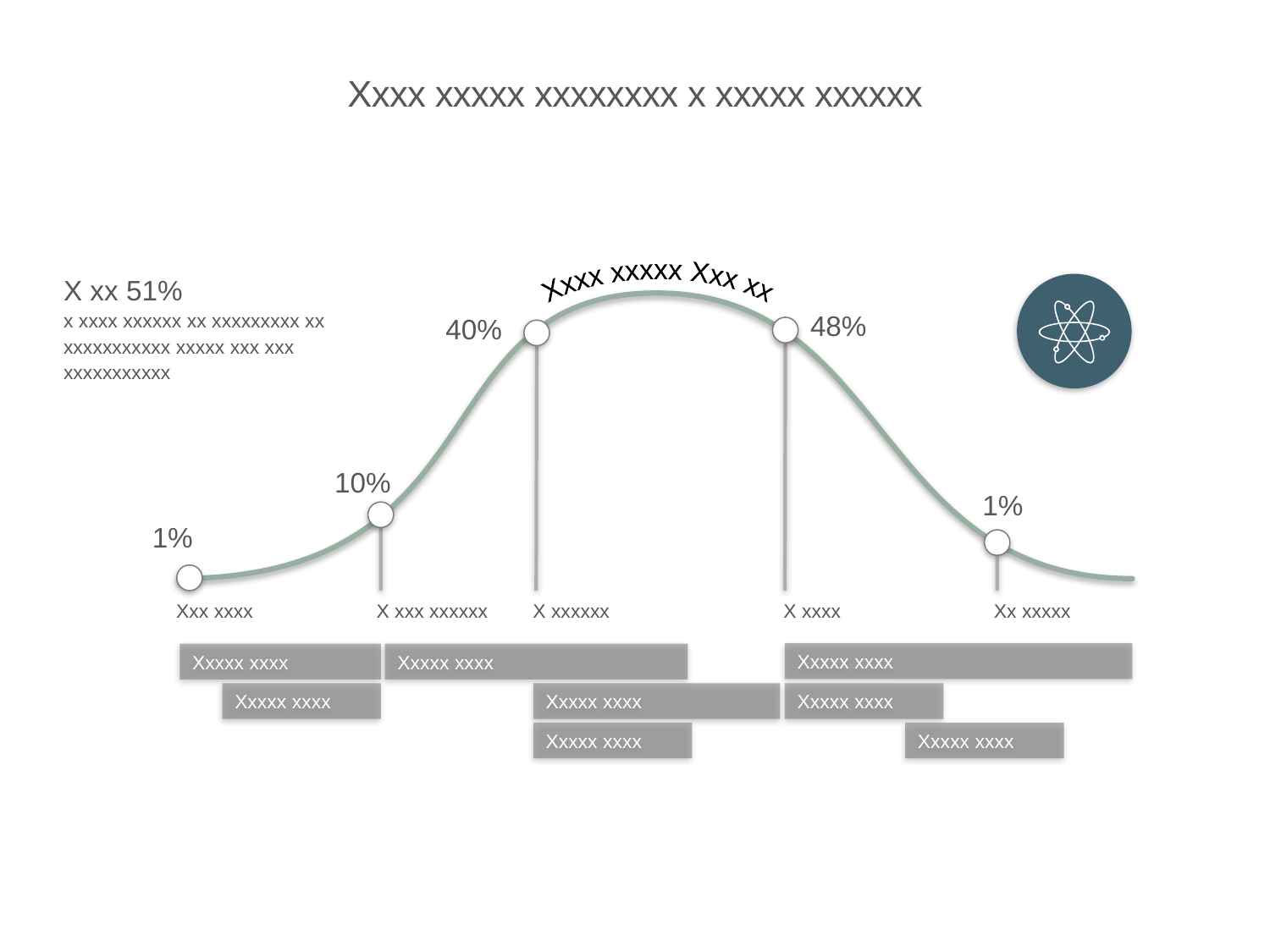

# Xxxx xxxxx xxxxxxxx x xxxxx xxxxxx
Xxxx xxxxx Xxx xx

X xx 51%
x xxxx xxxxxx xx xxxxxxxxx xx xxxxxxxxxxx xxxxx xxx xxx xxxxxxxxxxx

48%
40%

10%
1%

1%

Xxx xxxx
X xxx xxxxxx
X xxxxxx
X xxxx
Xx xxxxx
Xxxxx xxxx
Xxxxx xxxx
Xxxxx xxxx
Xxxxx xxxx
Xxxxx xxxx
Xxxxx xxxx
Xxxxx xxxx
Xxxxx xxxx